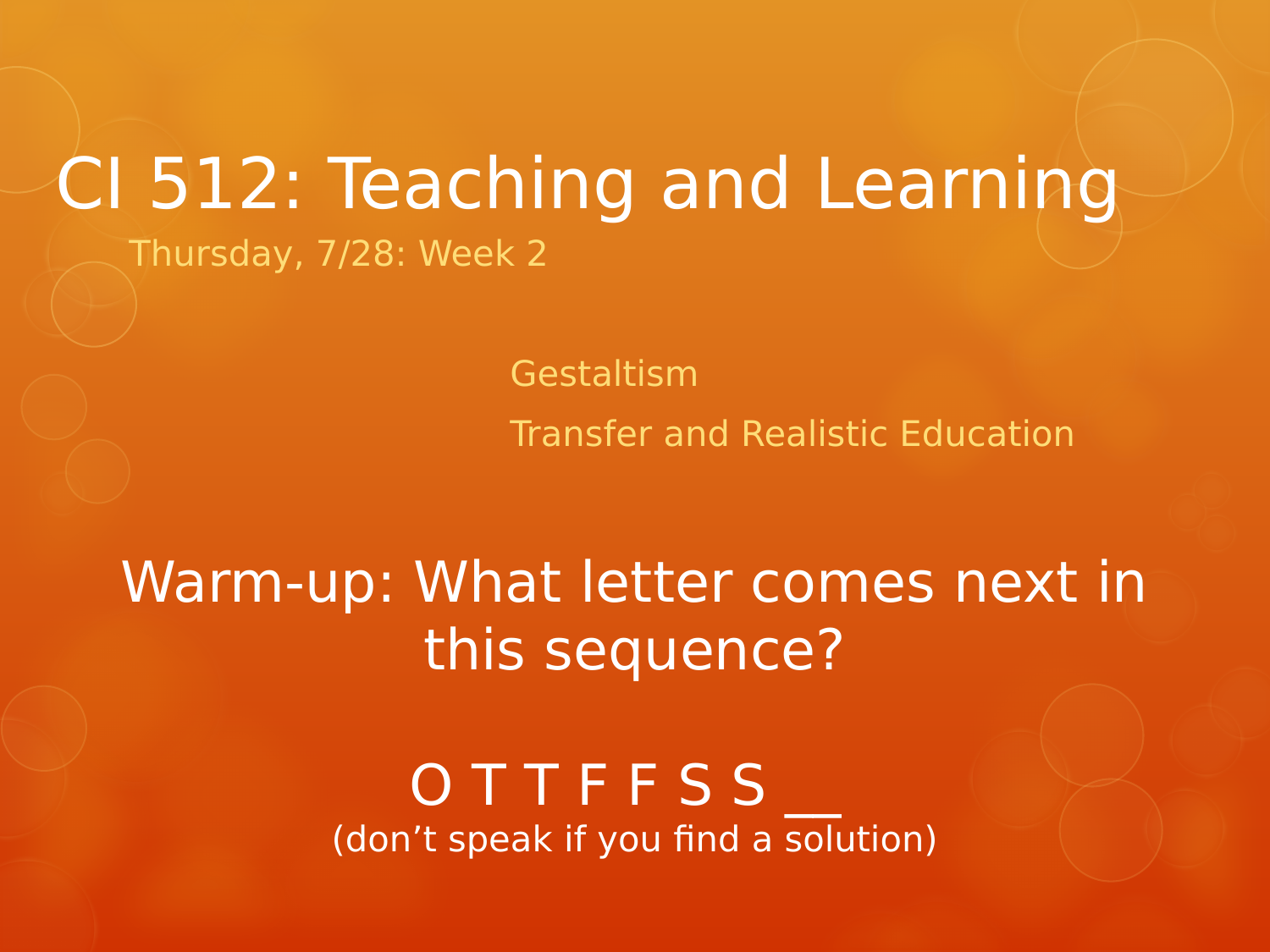

CI 512: Teaching and Learning
Thursday, 7/28: Week 2

			Gestaltism
			Transfer and Realistic Education

Warm-up: What letter comes next in this sequence?

O T T F F S S __
(don’t speak if you find a solution)